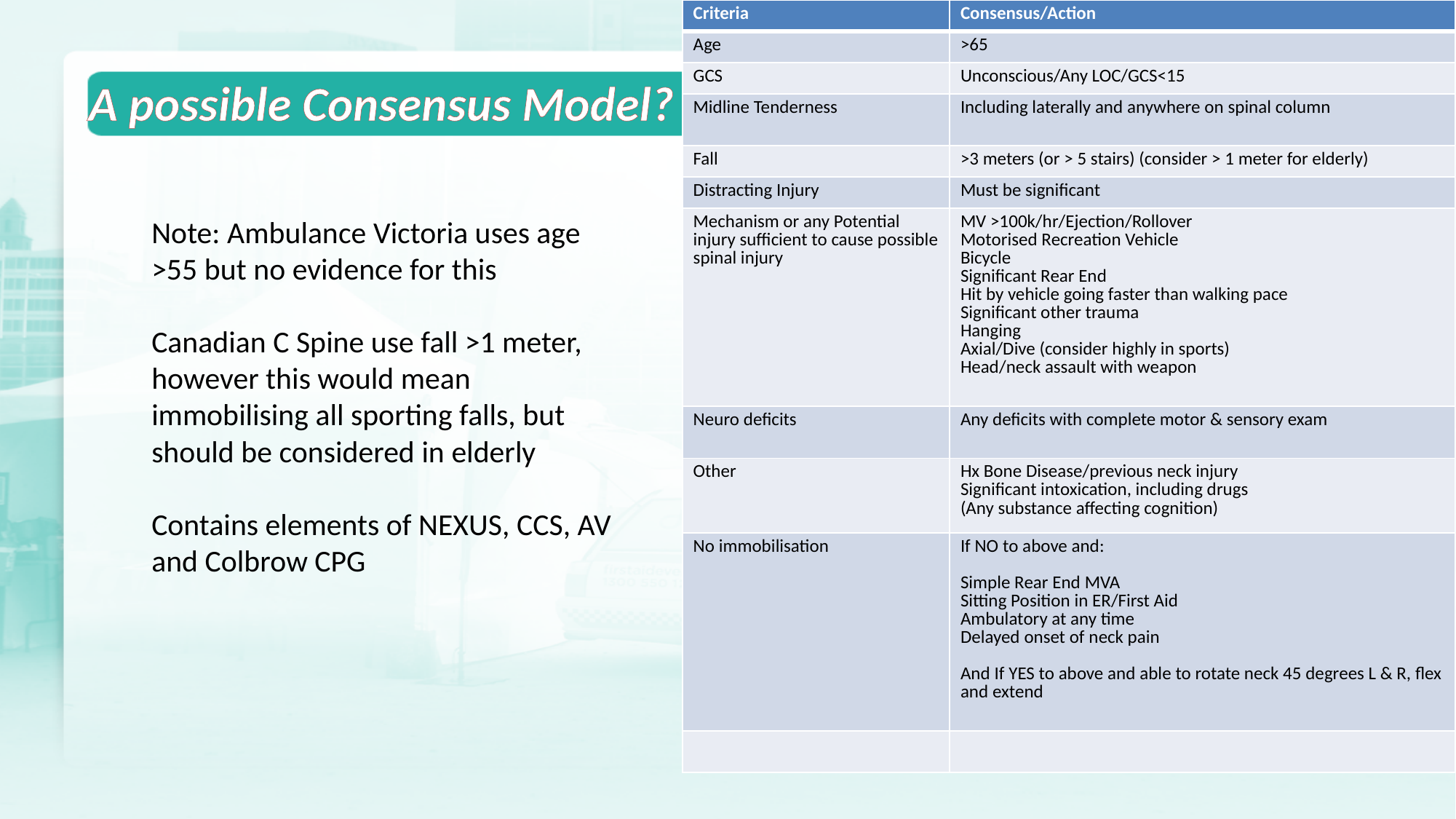

| Criteria | Consensus/Action |
| --- | --- |
| Age | >65 |
| GCS | Unconscious/Any LOC/GCS<15 |
| Midline Tenderness | Including laterally and anywhere on spinal column |
| Fall | >3 meters (or > 5 stairs) (consider > 1 meter for elderly) |
| Distracting Injury | Must be significant |
| Mechanism or any Potential injury sufficient to cause possible spinal injury | MV >100k/hr/Ejection/Rollover Motorised Recreation Vehicle Bicycle Significant Rear End Hit by vehicle going faster than walking pace Significant other trauma Hanging Axial/Dive (consider highly in sports) Head/neck assault with weapon |
| Neuro deficits | Any deficits with complete motor & sensory exam |
| Other | Hx Bone Disease/previous neck injury Significant intoxication, including drugs (Any substance affecting cognition) |
| No immobilisation | If NO to above and: Simple Rear End MVA Sitting Position in ER/First Aid Ambulatory at any time Delayed onset of neck pain And If YES to above and able to rotate neck 45 degrees L & R, flex and extend |
|  |  |
A possible Consensus Model?

Note: Ambulance Victoria uses age >55 but no evidence for this

Canadian C Spine use fall >1 meter, however this would mean immobilising all sporting falls, but should be considered in elderly

Contains elements of NEXUS, CCS, AV and Colbrow CPG